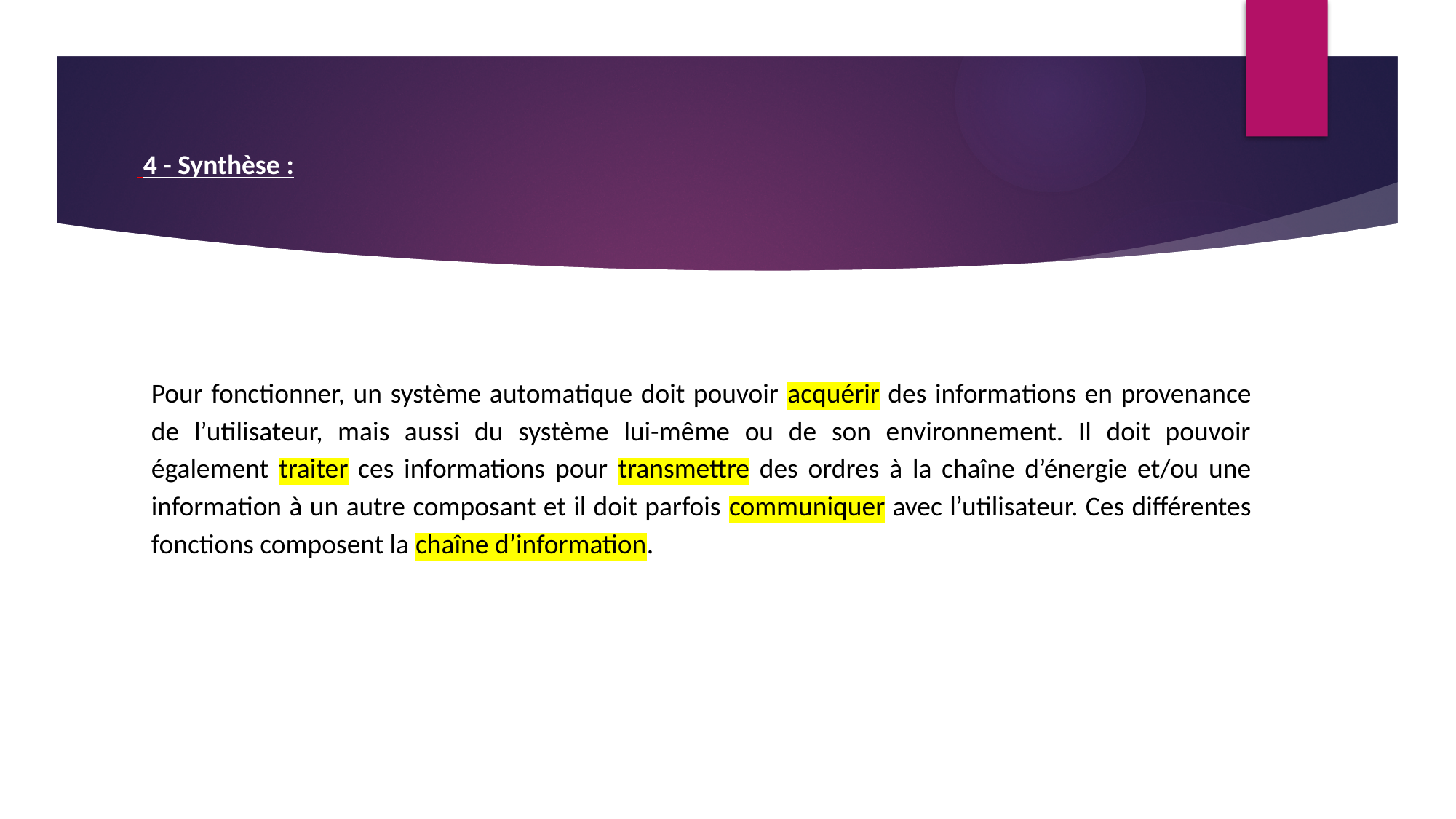

4 - Synthèse :
Pour fonctionner, un système automatique doit pouvoir acquérir des informations en provenance de l’utilisateur, mais aussi du système lui-même ou de son environnement. Il doit pouvoir également traiter ces informations pour transmettre des ordres à la chaîne d’énergie et/ou une information à un autre composant et il doit parfois communiquer avec l’utilisateur. Ces différentes fonctions composent la chaîne d’information.